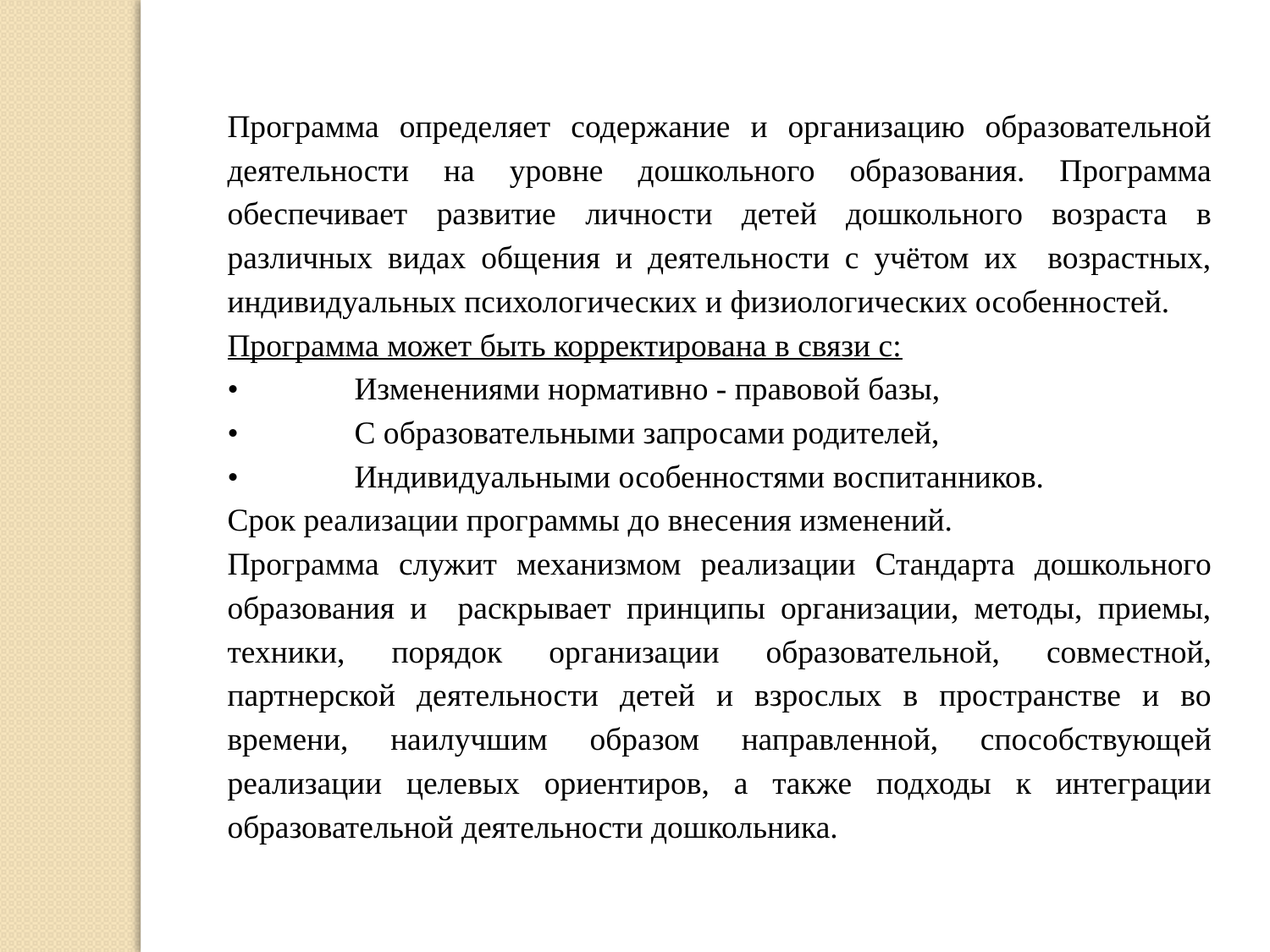

Программа определяет содержание и организацию образовательной деятельности на уровне дошкольного образования. Программа обеспечивает развитие личности детей дошкольного возраста в различных видах общения и деятельности с учётом их  возрастных, индивидуальных психологических и физиологических особенностей.
Программа может быть корректирована в связи с:
•	Изменениями нормативно - правовой базы,
•	С образовательными запросами родителей,
•	Индивидуальными особенностями воспитанников.
Срок реализации программы до внесения изменений.
Программа служит механизмом реализации Стандарта дошкольного образования и  раскрывает принципы организации, методы, приемы, техники, порядок организации образовательной, совместной, партнерской деятельности детей и взрослых в пространстве и во времени, наилучшим образом направленной, способствующей реализации целевых ориентиров, а также подходы к интеграции образовательной деятельности дошкольника.